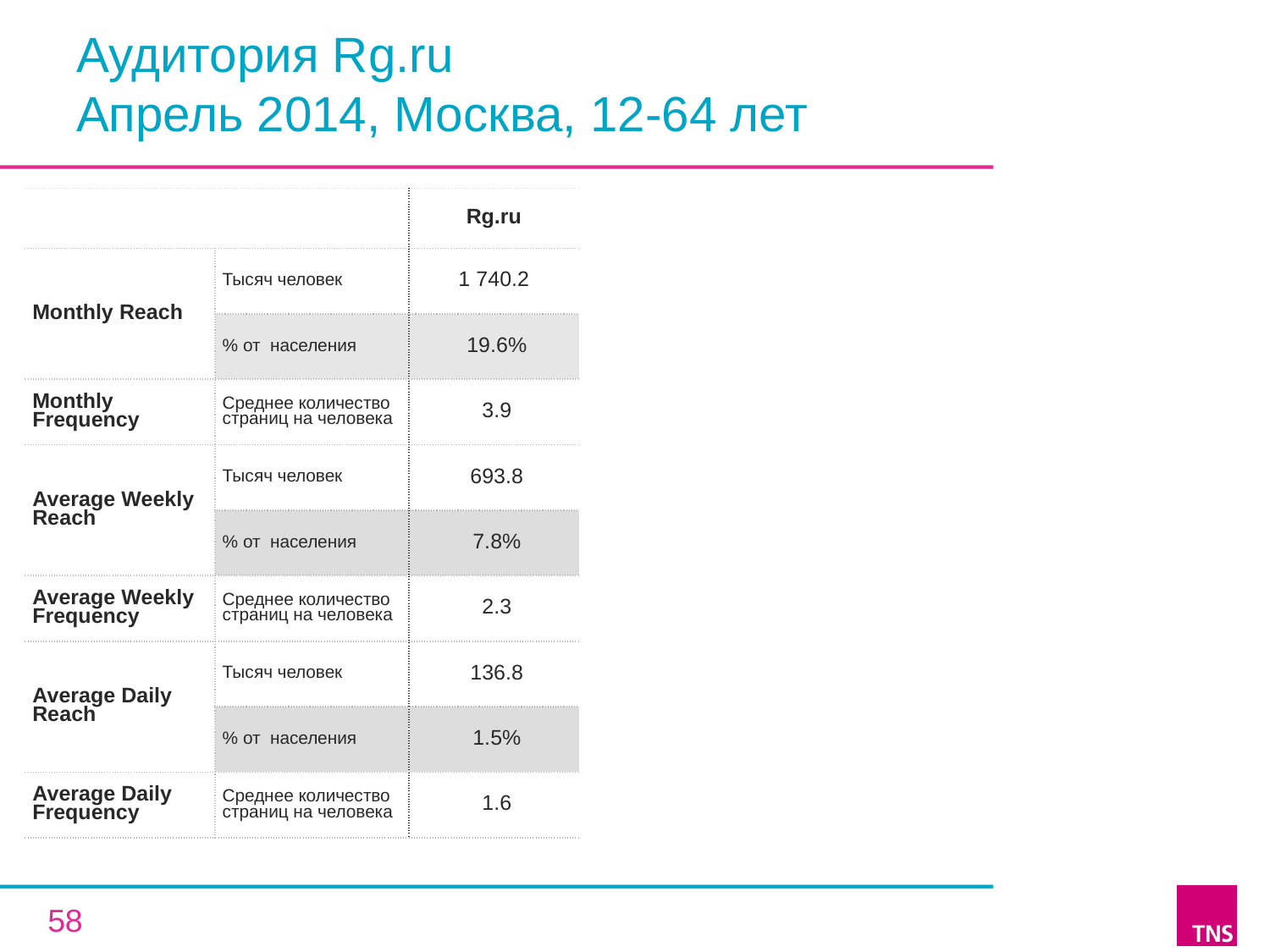

# Аудитория Rg.ru Апрель 2014, Москва, 12-64 лет
|  |  | Rg.ru |
| --- | --- | --- |
| Monthly Reach | Тысяч человек | 1 740.2 |
|  | % от населения | 19.6% |
| Monthly Frequency | Среднее количество страниц на человека | 3.9 |
| Average Weekly Reach | Тысяч человек | 693.8 |
|  | % от населения | 7.8% |
| Average Weekly Frequency | Среднее количество страниц на человека | 2.3 |
| Average Daily Reach | Тысяч человек | 136.8 |
|  | % от населения | 1.5% |
| Average Daily Frequency | Среднее количество страниц на человека | 1.6 |

58